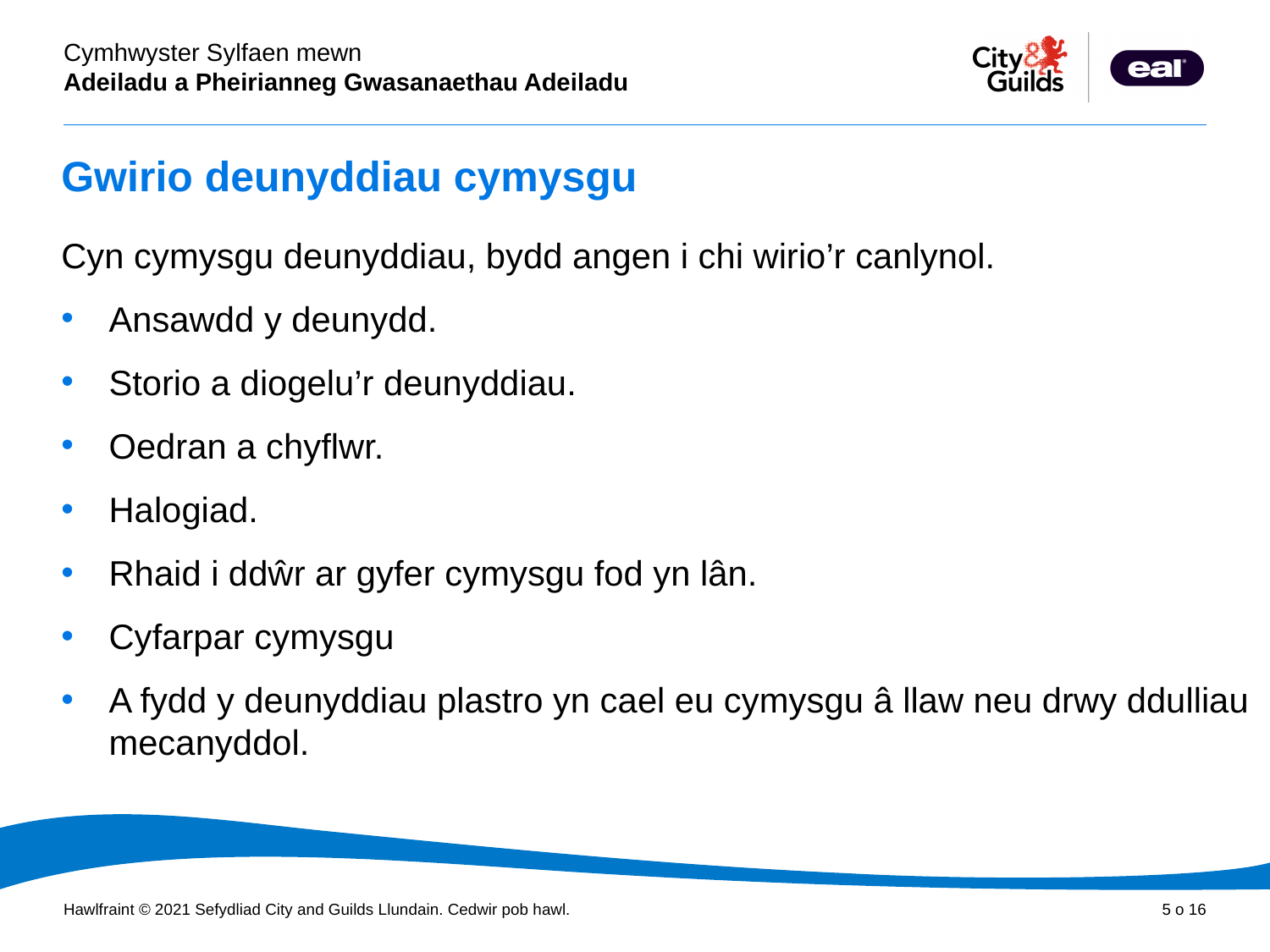

# Gwirio deunyddiau cymysgu
Cyn cymysgu deunyddiau, bydd angen i chi wirio’r canlynol.
Ansawdd y deunydd.
Storio a diogelu’r deunyddiau.
Oedran a chyflwr.
Halogiad.
Rhaid i ddŵr ar gyfer cymysgu fod yn lân.
Cyfarpar cymysgu
A fydd y deunyddiau plastro yn cael eu cymysgu â llaw neu drwy ddulliau mecanyddol.